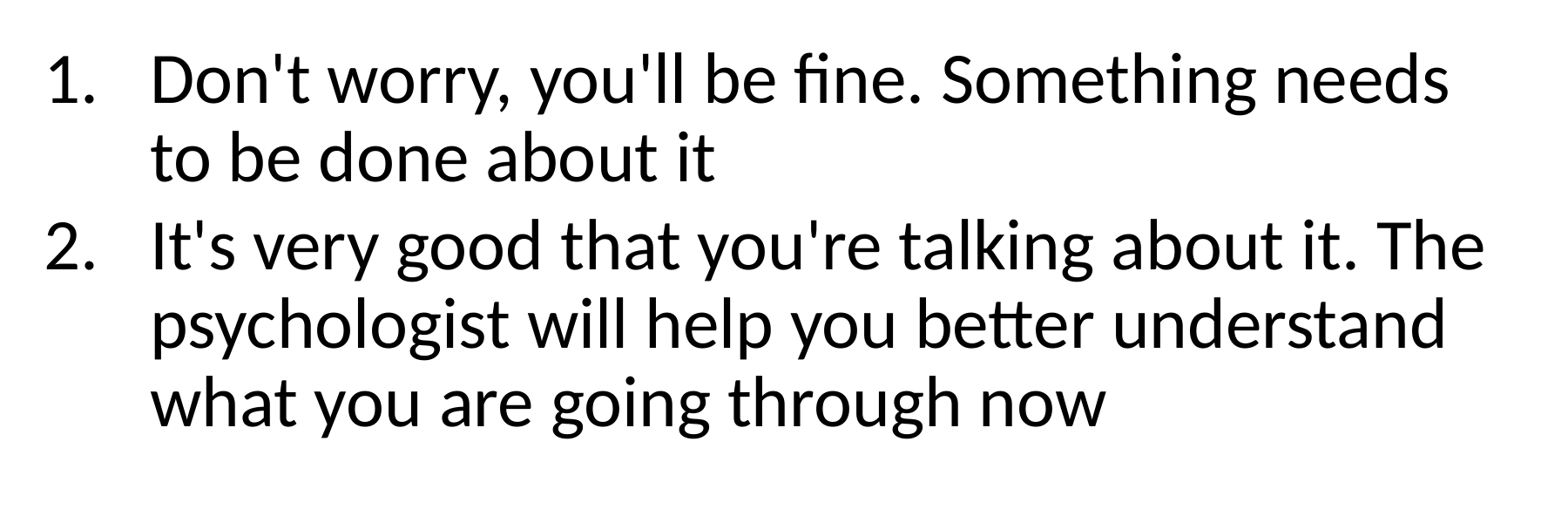

Don't worry, you'll be fine. Something needs to be done about it
It's very good that you're talking about it. The psychologist will help you better understand what you are going through now